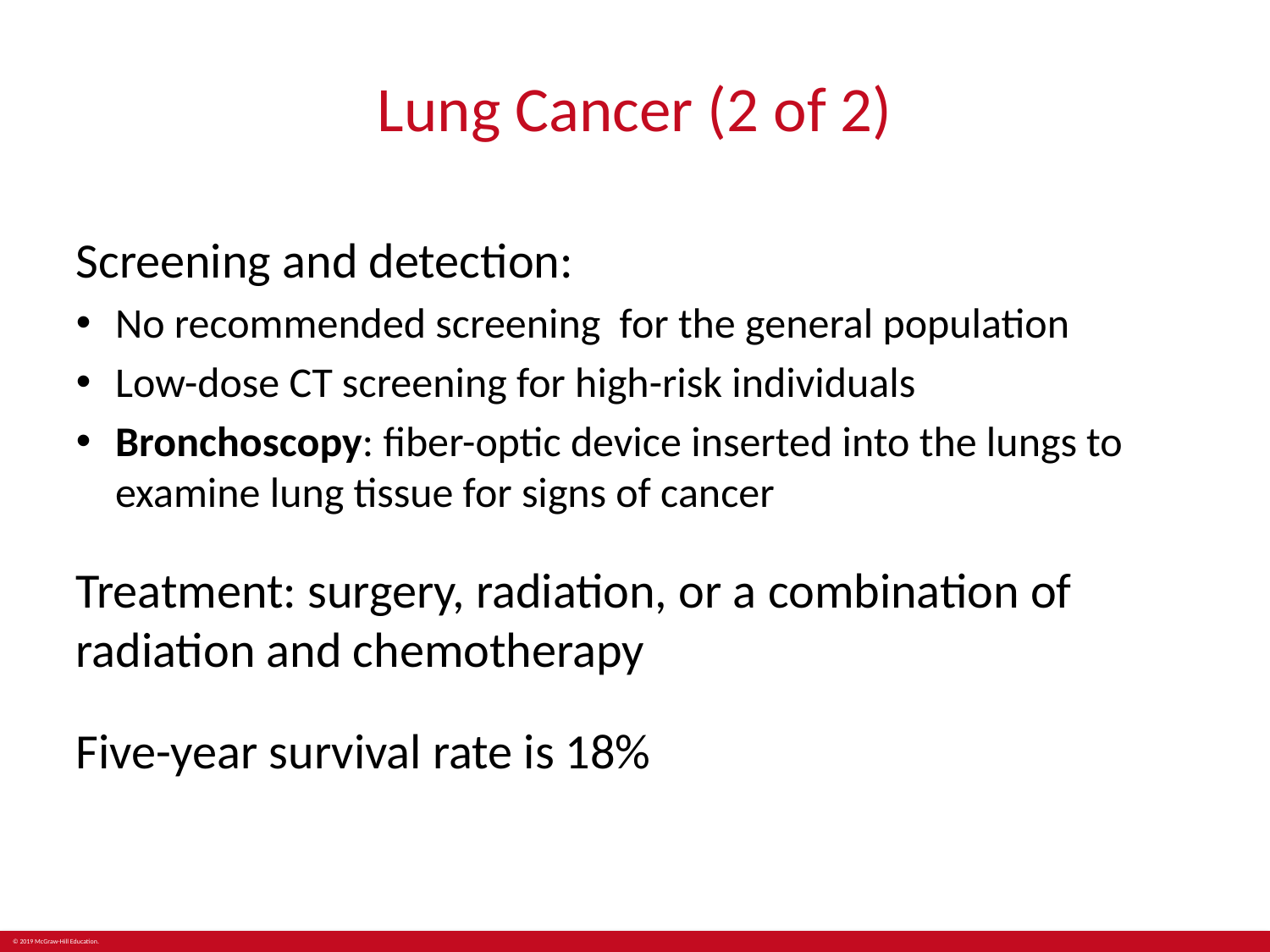

# Lung Cancer (2 of 2)
Screening and detection:
No recommended screening  for the general population
Low-dose CT screening for high-risk individuals
Bronchoscopy: fiber-optic device inserted into the lungs to examine lung tissue for signs of cancer
Treatment: surgery, radiation, or a combination of radiation and chemotherapy
Five-year survival rate is 18%